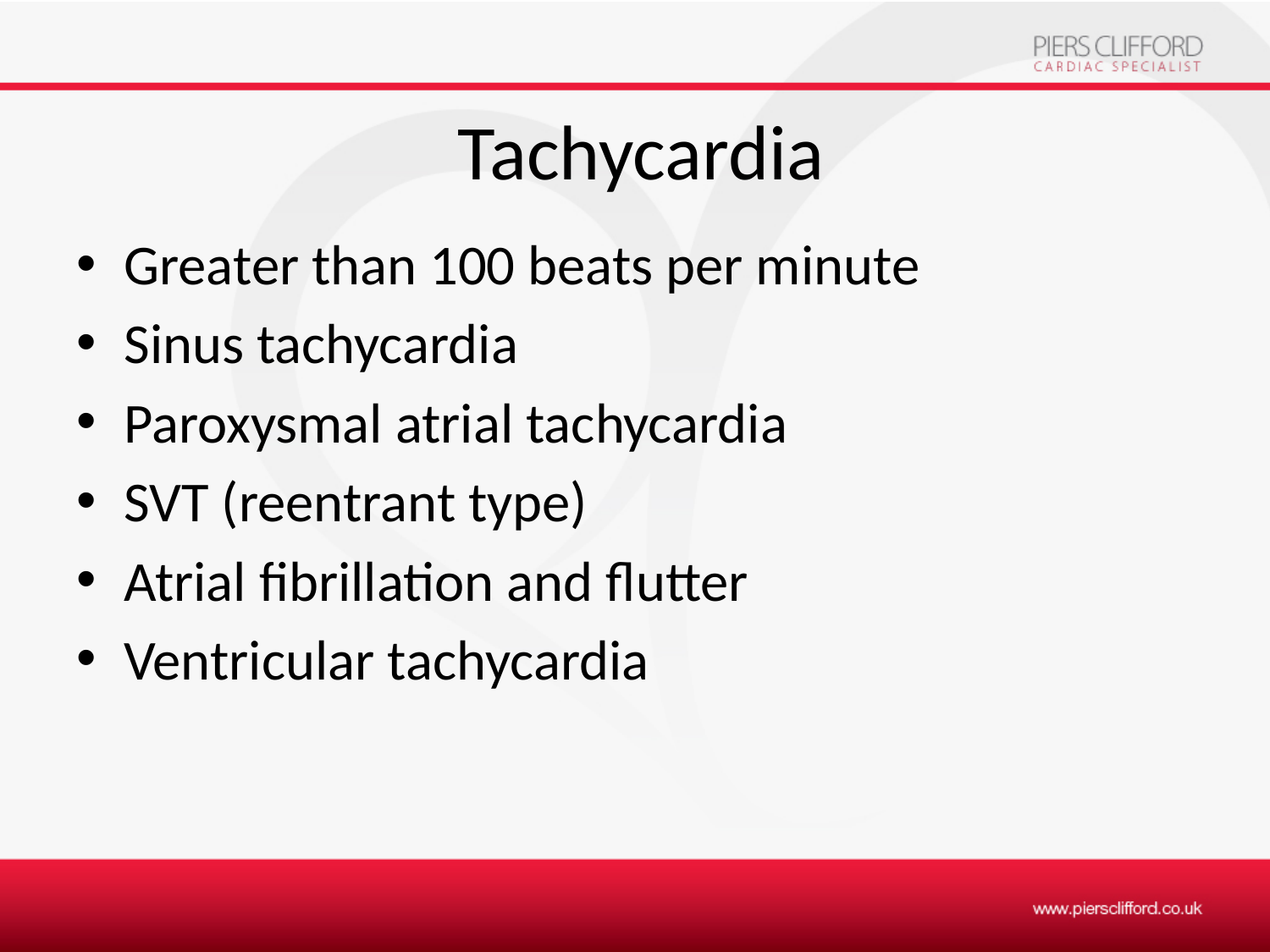

# Tachycardia
Greater than 100 beats per minute
Sinus tachycardia
Paroxysmal atrial tachycardia
SVT (reentrant type)
Atrial fibrillation and flutter
Ventricular tachycardia